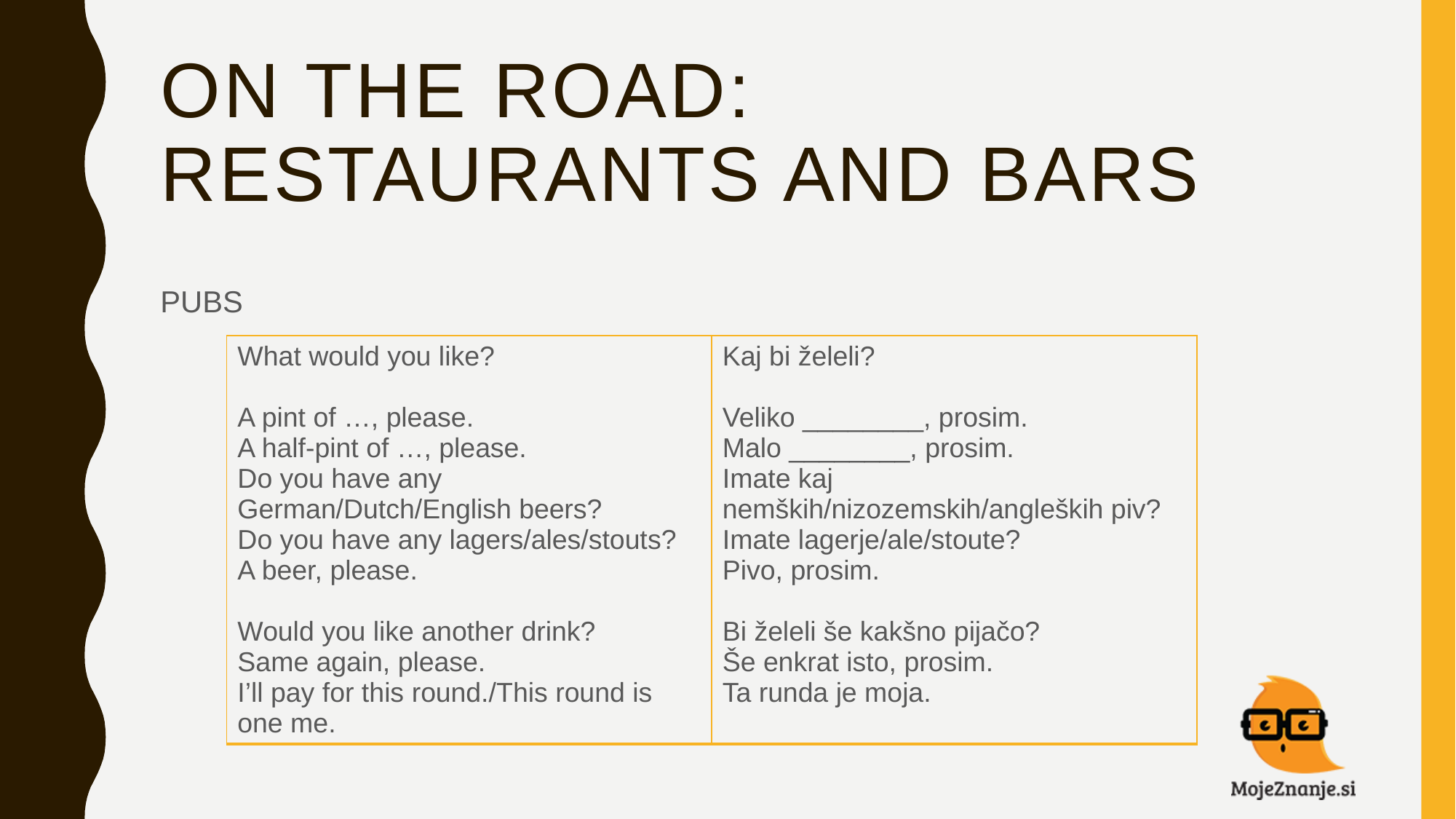

# ON THE ROAD: RESTAURANTS AND BARS
PUBS
| What would you like? A pint of …, please. A half-pint of …, please. Do you have any German/Dutch/English beers? Do you have any lagers/ales/stouts? A beer, please. Would you like another drink? Same again, please. I’ll pay for this round./This round is one me. | Kaj bi želeli? Veliko \_\_\_\_\_\_\_\_, prosim. Malo \_\_\_\_\_\_\_\_, prosim. Imate kaj nemških/nizozemskih/angleških piv? Imate lagerje/ale/stoute? Pivo, prosim. Bi želeli še kakšno pijačo? Še enkrat isto, prosim. Ta runda je moja. |
| --- | --- |